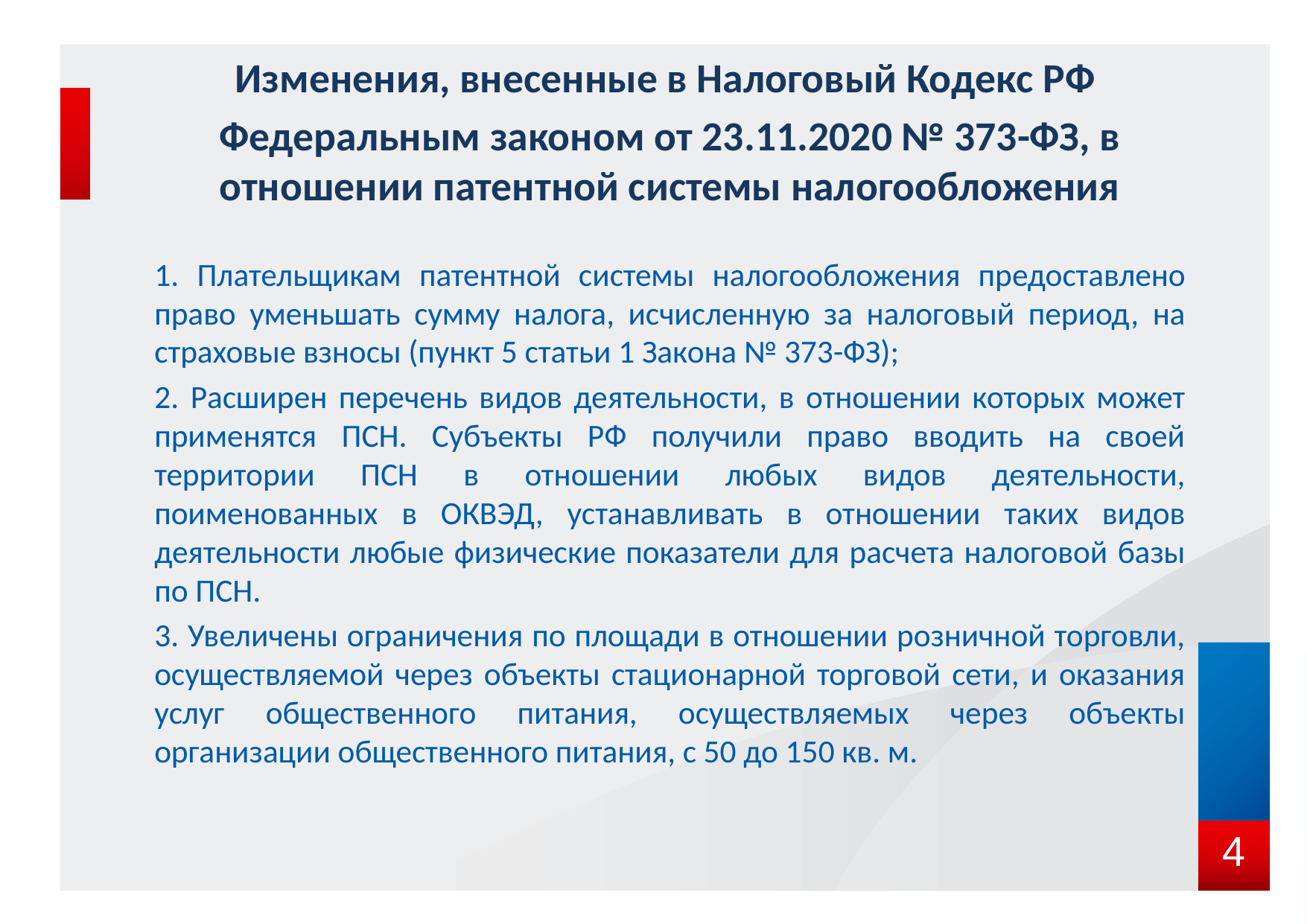

Изменения, внесенные в Налоговый Кодекс РФ
Федеральным законом от 23.11.2020 № 373-ФЗ, в отношении патентной системы налогообложения

	1. Плательщикам патентной системы налогообложения предоставлено право уменьшать сумму налога, исчисленную за налоговый период, на страховые взносы (пункт 5 статьи 1 Закона № 373-ФЗ);
	2. Расширен перечень видов деятельности, в отношении которых может применятся ПСН. Субъекты РФ получили право вводить на своей территории ПСН в отношении любых видов деятельности, поименованных в ОКВЭД, устанавливать в отношении таких видов деятельности любые физические показатели для расчета налоговой базы по ПСН.
	3. Увеличены ограничения по площади в отношении розничной торговли, осуществляемой через объекты стационарной торговой сети, и оказания услуг общественного питания, осуществляемых через объекты организации общественного питания, с 50 до 150 кв. м.

4